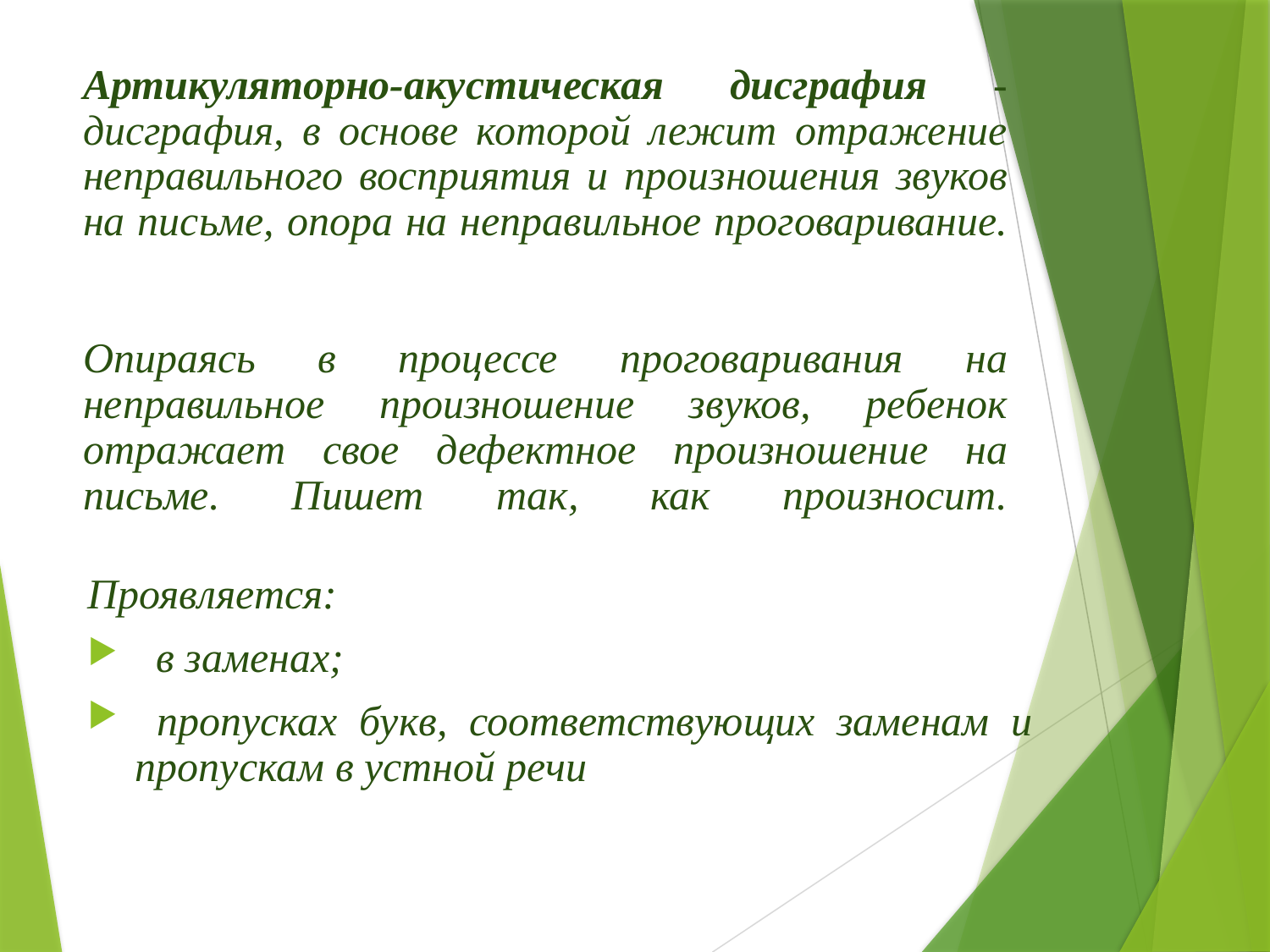

# Артикуляторно-акустическая дисграфия - дисграфия, в основе которой лежит отражение неправильного восприятия и произношения звуков на письме, опора на неправильное проговаривание. Опираясь в процессе проговаривания на неправильное произношение звуков, ребенок отражает свое дефектное произношение на письме. Пишет так, как произносит.
Проявляется:
  в заменах;
 пропусках букв, соответствующих заменам и пропускам в устной речи